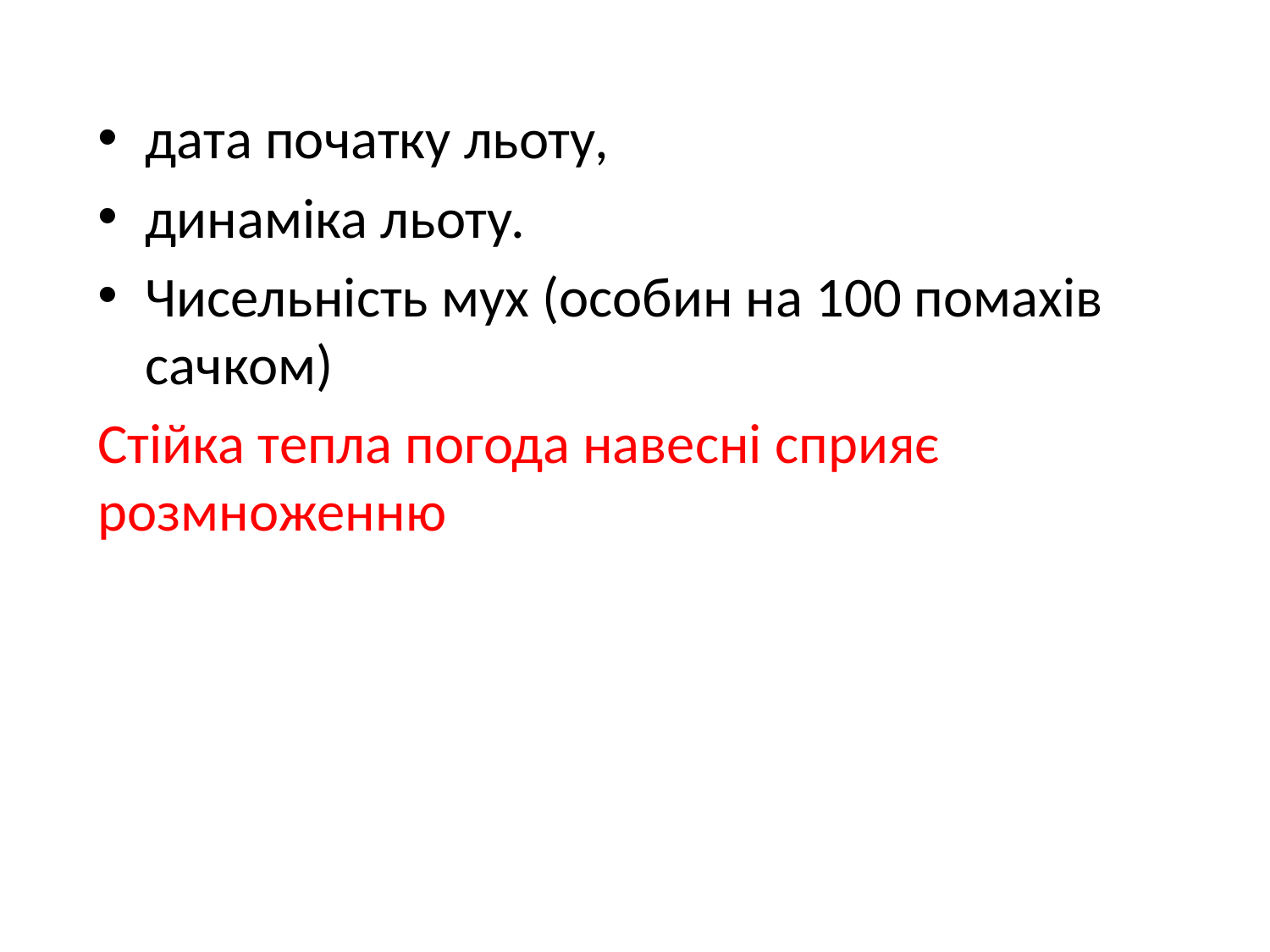

дата початку льоту,
динаміка льоту.
Чисельність мух (особин на 100 помахів сачком)
Стійка тепла погода навесні сприяє розмноженню